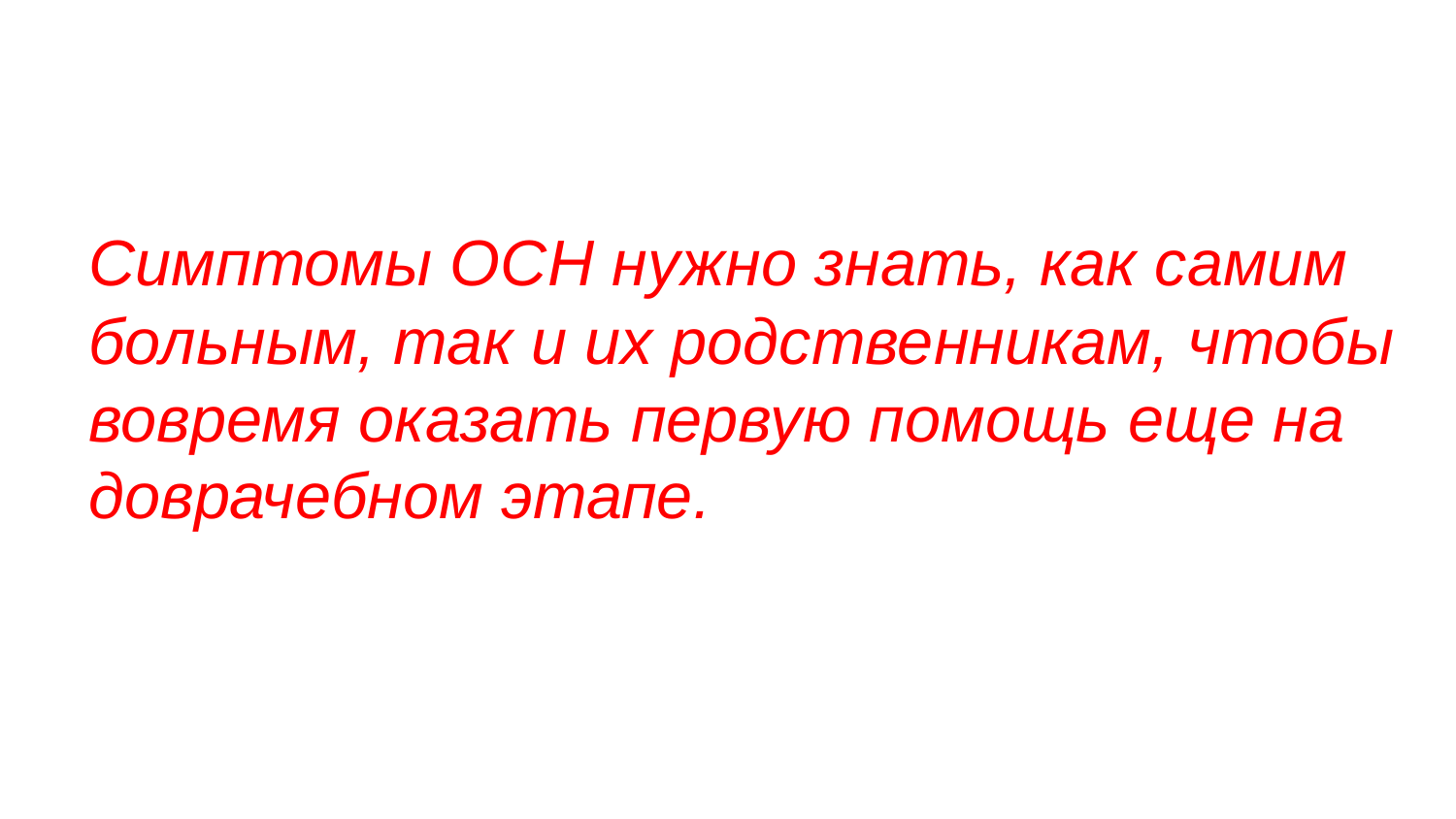

Симптомы ОСН нужно знать, как самим больным, так и их родственникам, чтобы вовремя оказать первую помощь еще на доврачебном этапе.